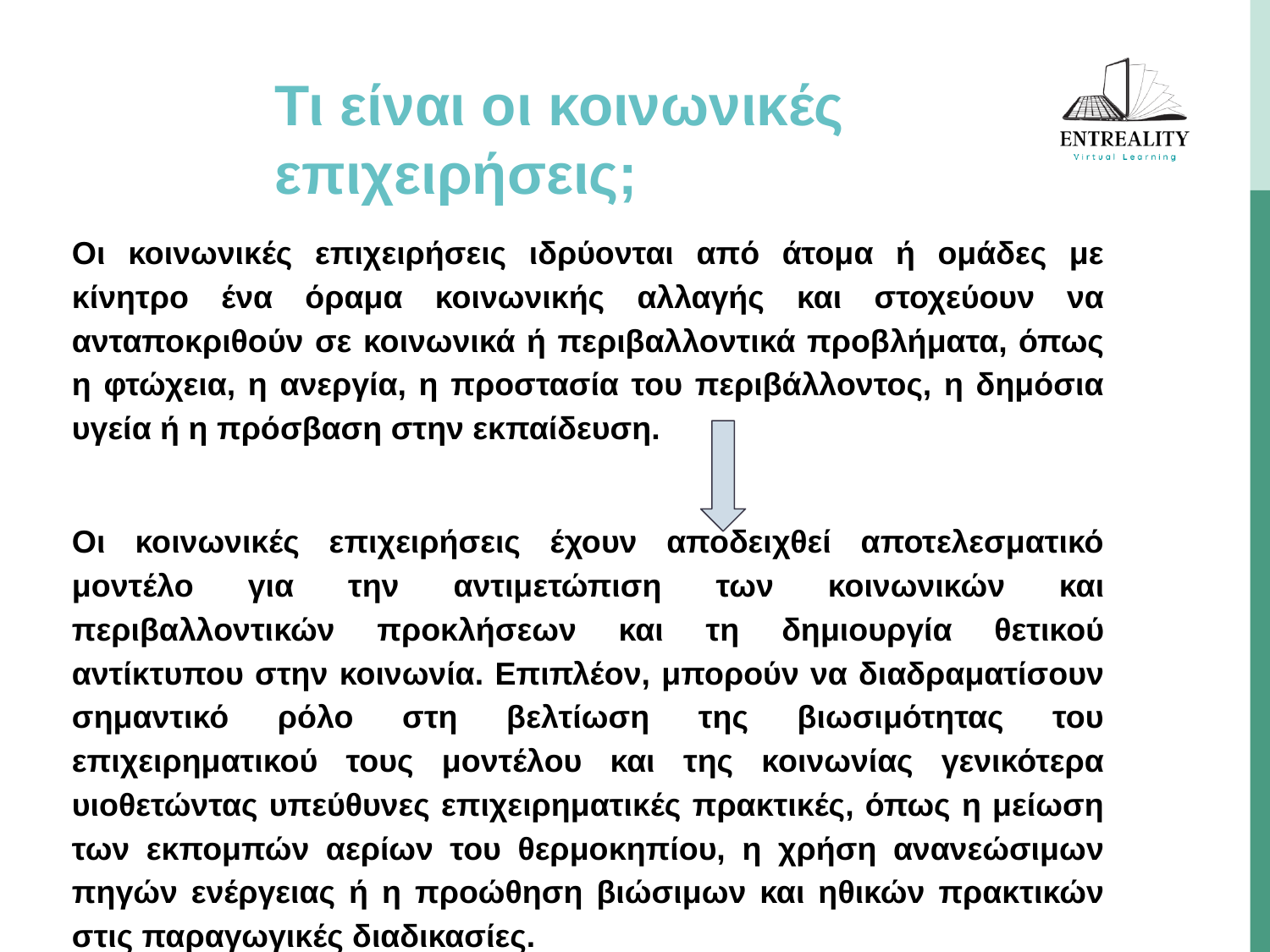

# Τι είναι οι κοινωνικές επιχειρήσεις;
Οι κοινωνικές επιχειρήσεις ιδρύονται από άτομα ή ομάδες με κίνητρο ένα όραμα κοινωνικής αλλαγής και στοχεύουν να ανταποκριθούν σε κοινωνικά ή περιβαλλοντικά προβλήματα, όπως η φτώχεια, η ανεργία, η προστασία του περιβάλλοντος, η δημόσια υγεία ή η πρόσβαση στην εκπαίδευση.

Οι κοινωνικές επιχειρήσεις έχουν αποδειχθεί αποτελεσματικό μοντέλο για την αντιμετώπιση των κοινωνικών και περιβαλλοντικών προκλήσεων και τη δημιουργία θετικού αντίκτυπου στην κοινωνία. Επιπλέον, μπορούν να διαδραματίσουν σημαντικό ρόλο στη βελτίωση της βιωσιμότητας του επιχειρηματικού τους μοντέλου και της κοινωνίας γενικότερα υιοθετώντας υπεύθυνες επιχειρηματικές πρακτικές, όπως η μείωση των εκπομπών αερίων του θερμοκηπίου, η χρήση ανανεώσιμων πηγών ενέργειας ή η προώθηση βιώσιμων και ηθικών πρακτικών στις παραγωγικές διαδικασίες.